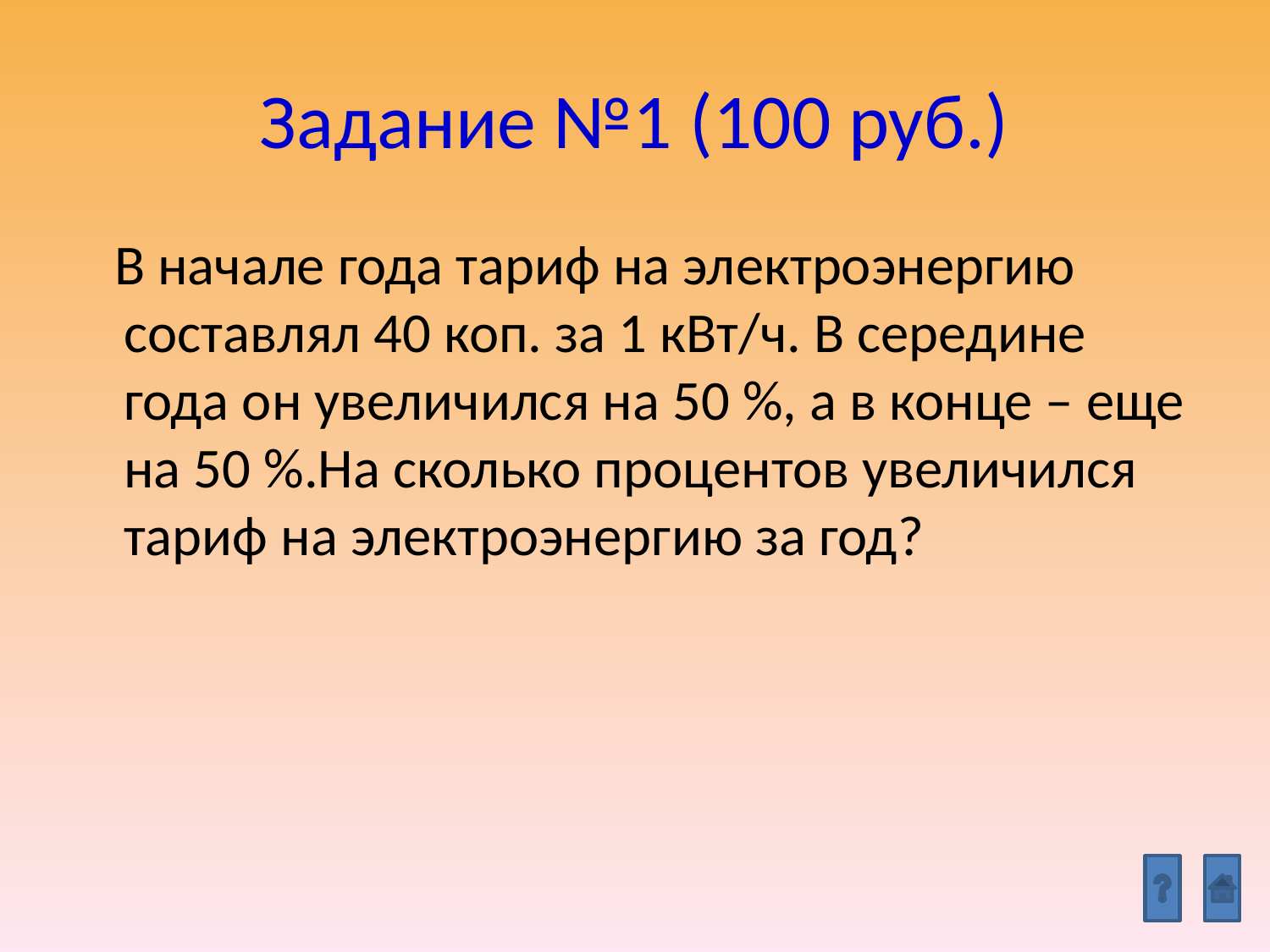

# Задание №1 (100 руб.)
   В начале года тариф на электроэнергию составлял 40 коп. за 1 кВт/ч. В середине года он увеличился на 50 %, а в конце – еще на 50 %.На сколько процентов увеличился тариф на электроэнергию за год?